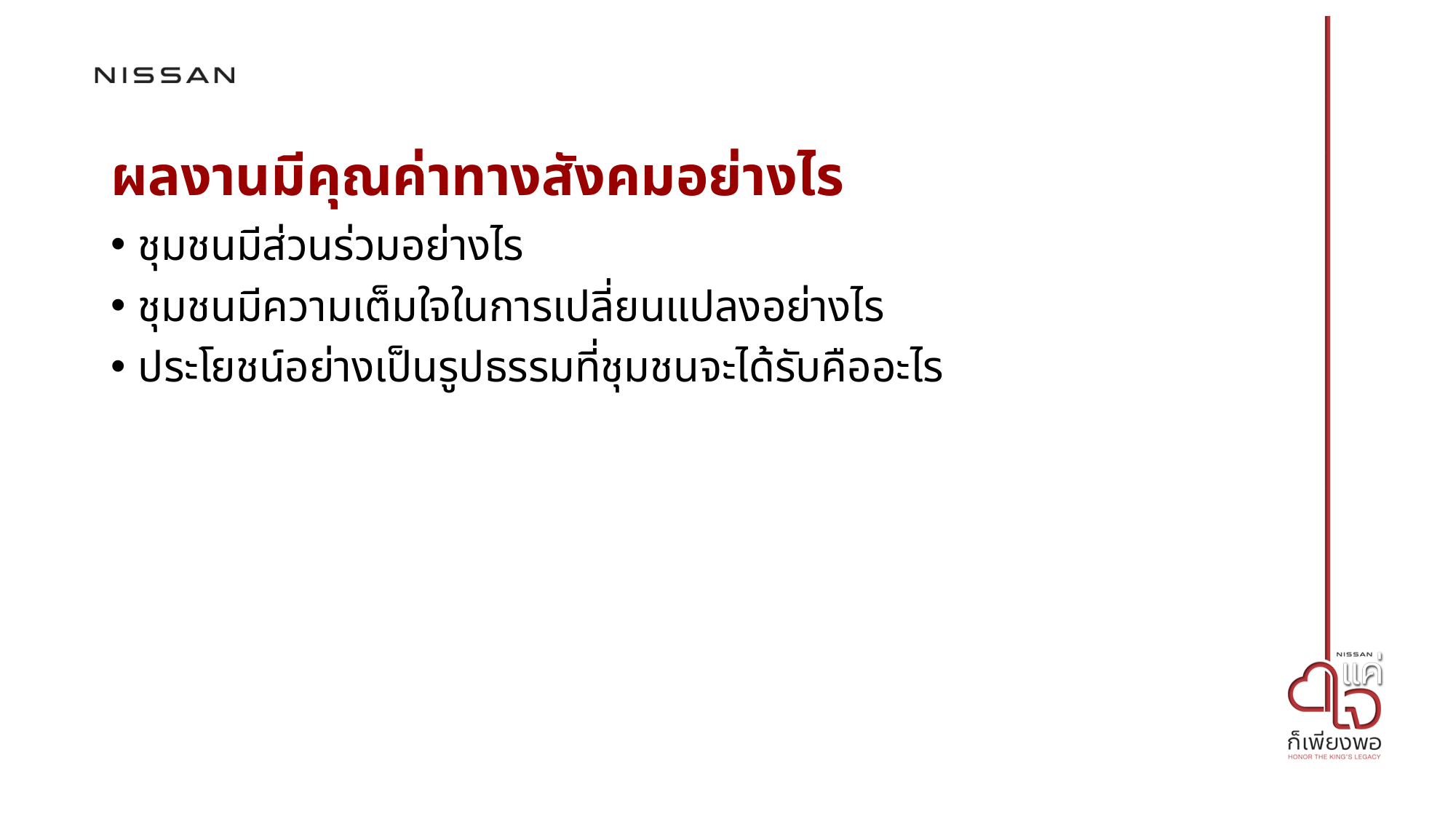

# ผลงานมีคุณค่าทางสังคมอย่างไร
ชุมชนมีส่วนร่วมอย่างไร
ชุมชนมีความเต็มใจในการเปลี่ยนแปลงอย่างไร
ประโยชน์อย่างเป็นรูปธรรมที่ชุมชนจะได้รับคืออะไร